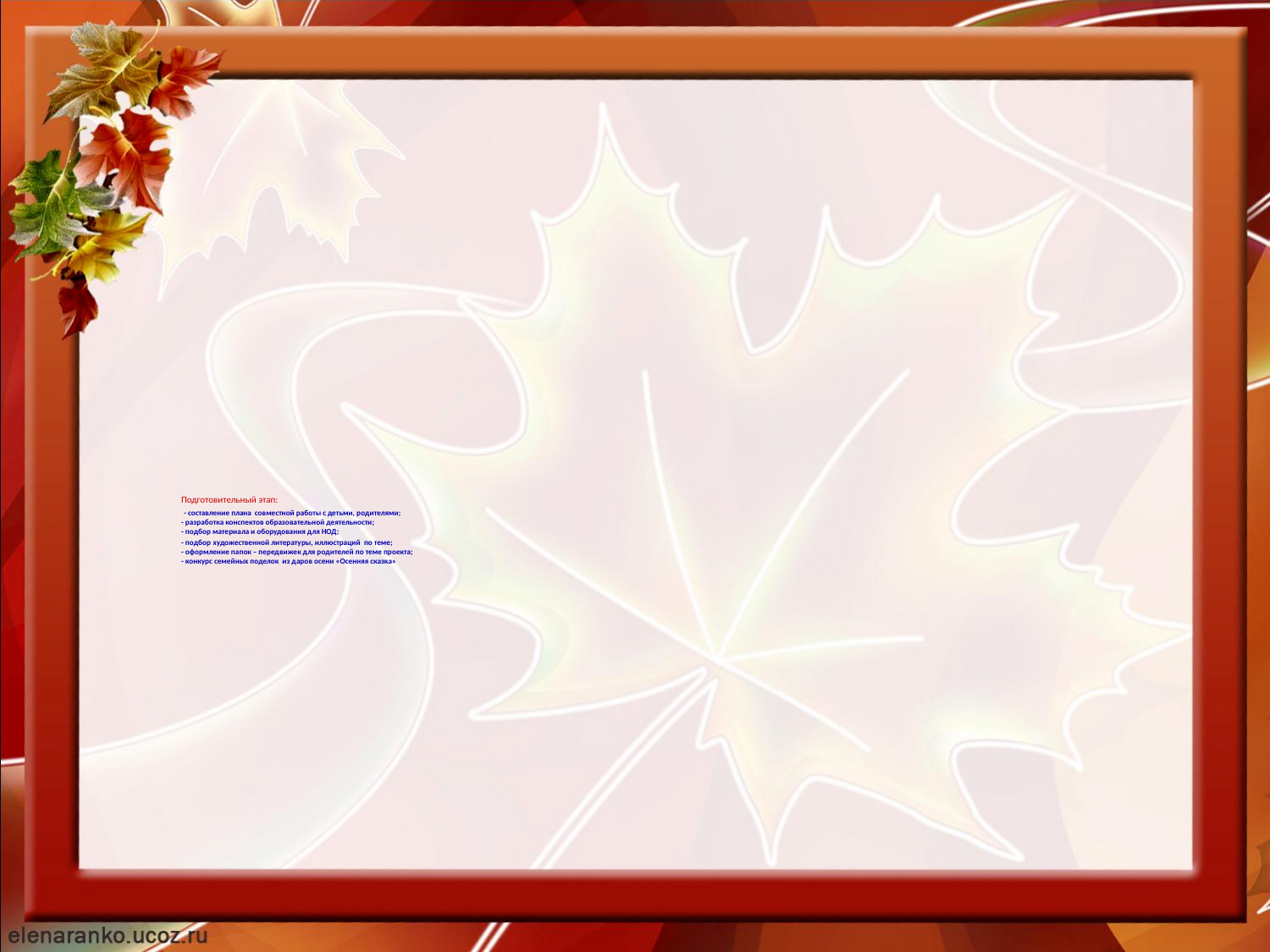

# Подготовительный этап: - составление плана  совместной работы с детьми, родителями; - разработка конспектов образовательной деятельности; - подбор материала и оборудования для НОД; - подбор художественной литературы, иллюстраций  по теме; - оформление папок – передвижек для родителей по теме проекта; - конкурс семейных поделок  из даров осени «Осенняя сказка»